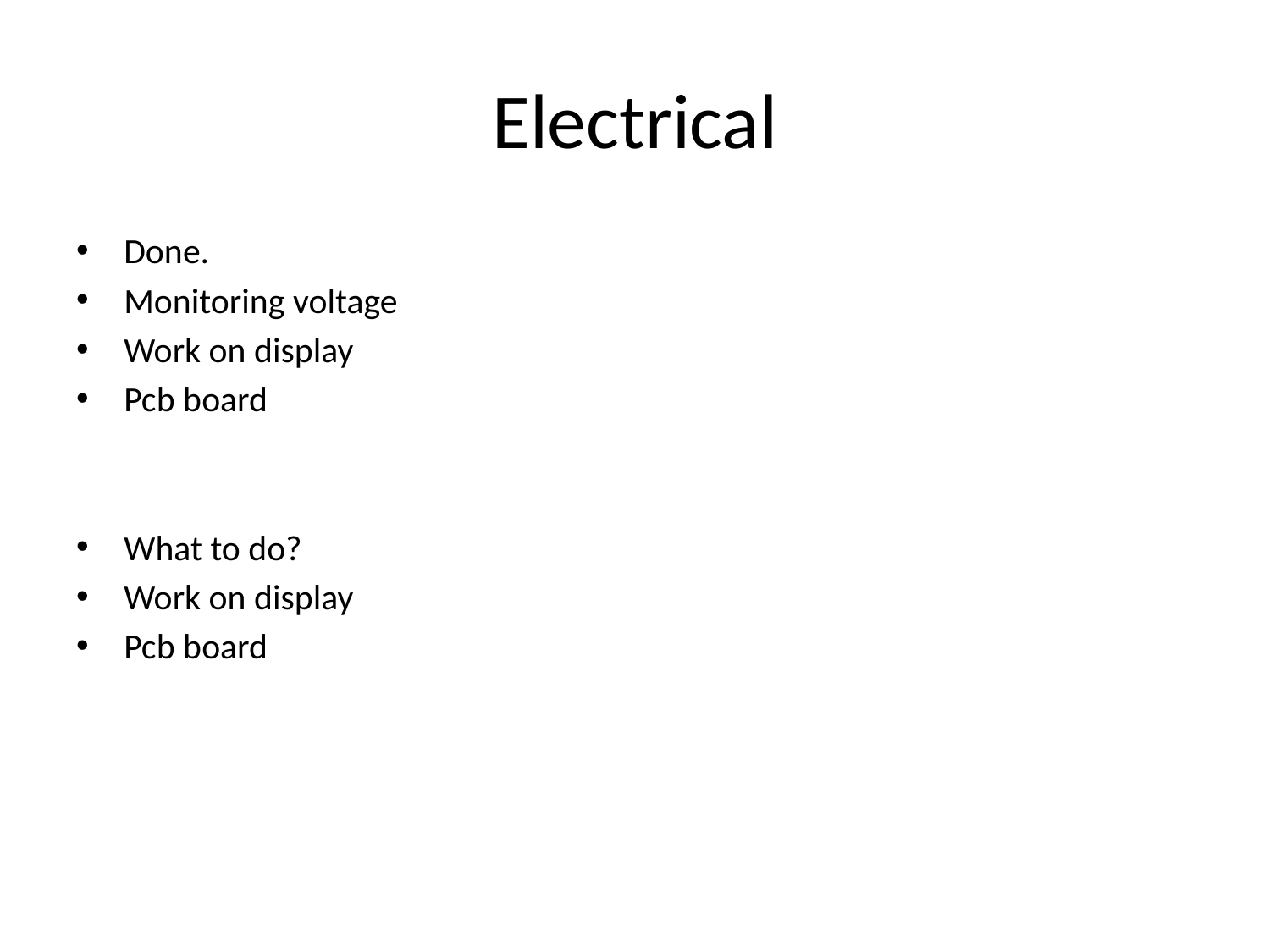

# Electrical
Done.
Monitoring voltage
Work on display
Pcb board

What to do?
Work on display
Pcb board